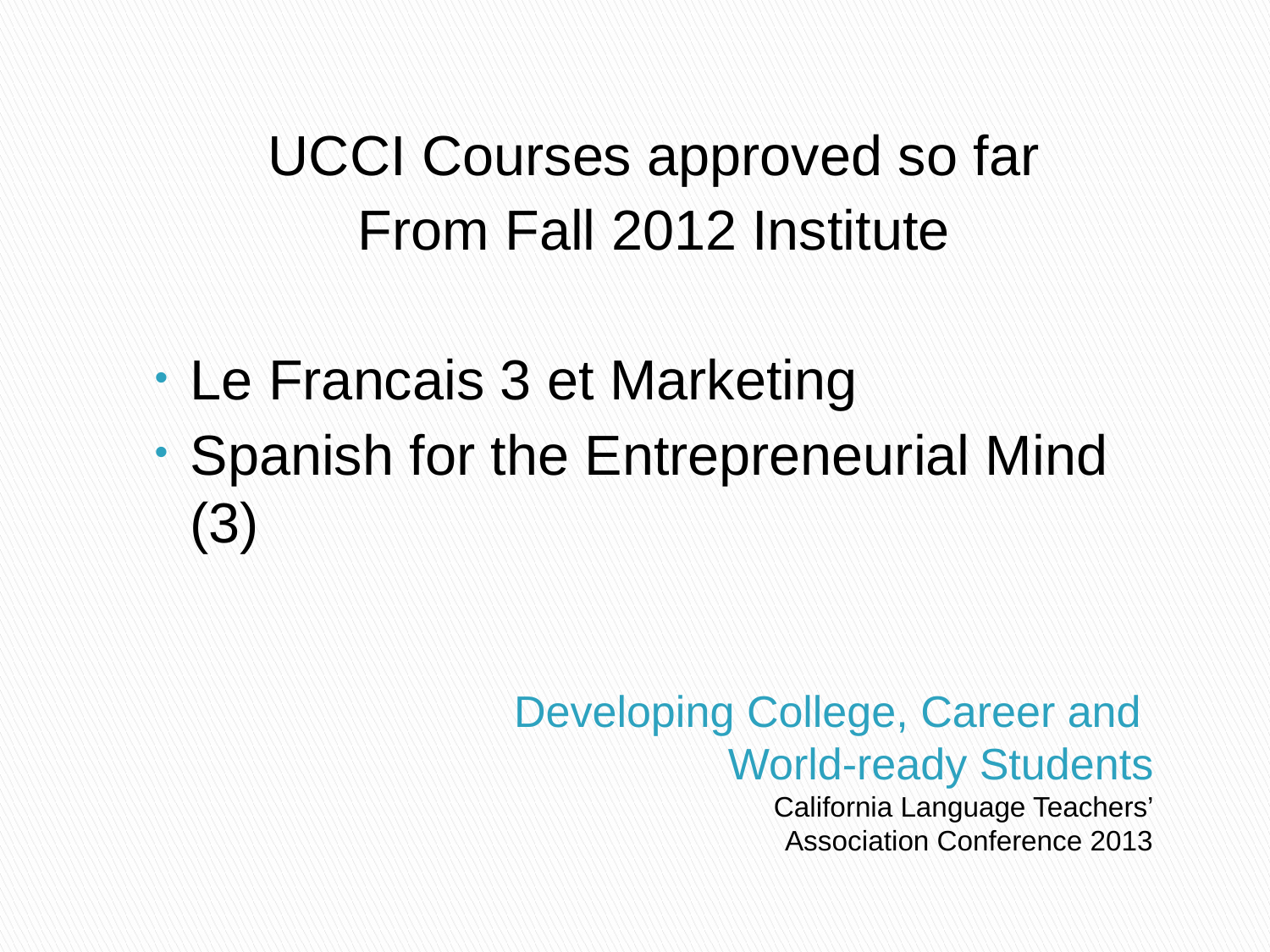

UCCI Courses approved so far
From Fall 2012 Institute

Le Francais 3 et Marketing
Spanish for the Entrepreneurial Mind (3)
# Developing College, Career and World-ready Students
California Language Teachers’ Association Conference 2013